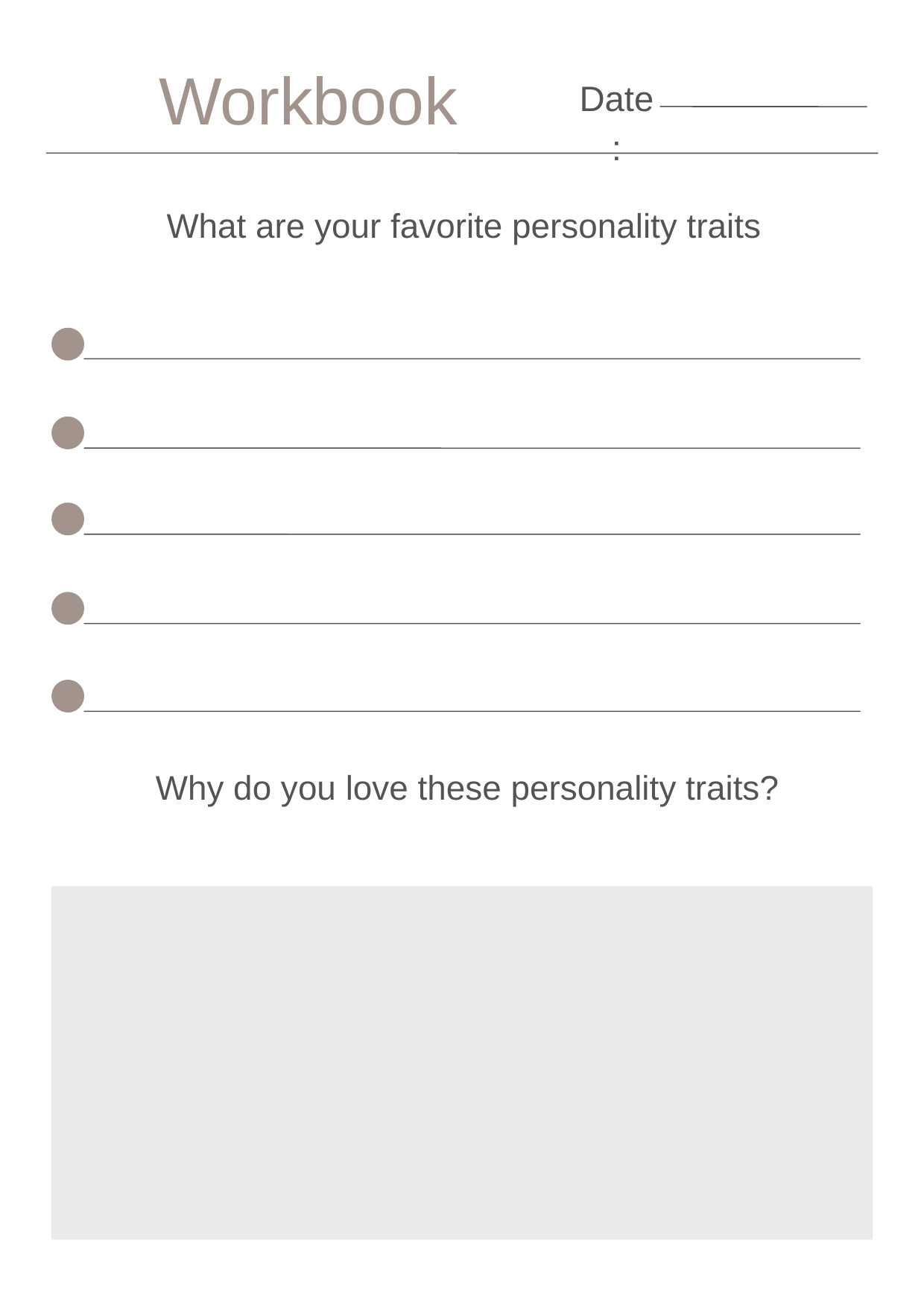

Workbook
Date:

What are your favorite personality traits

Why do you love these personality traits?